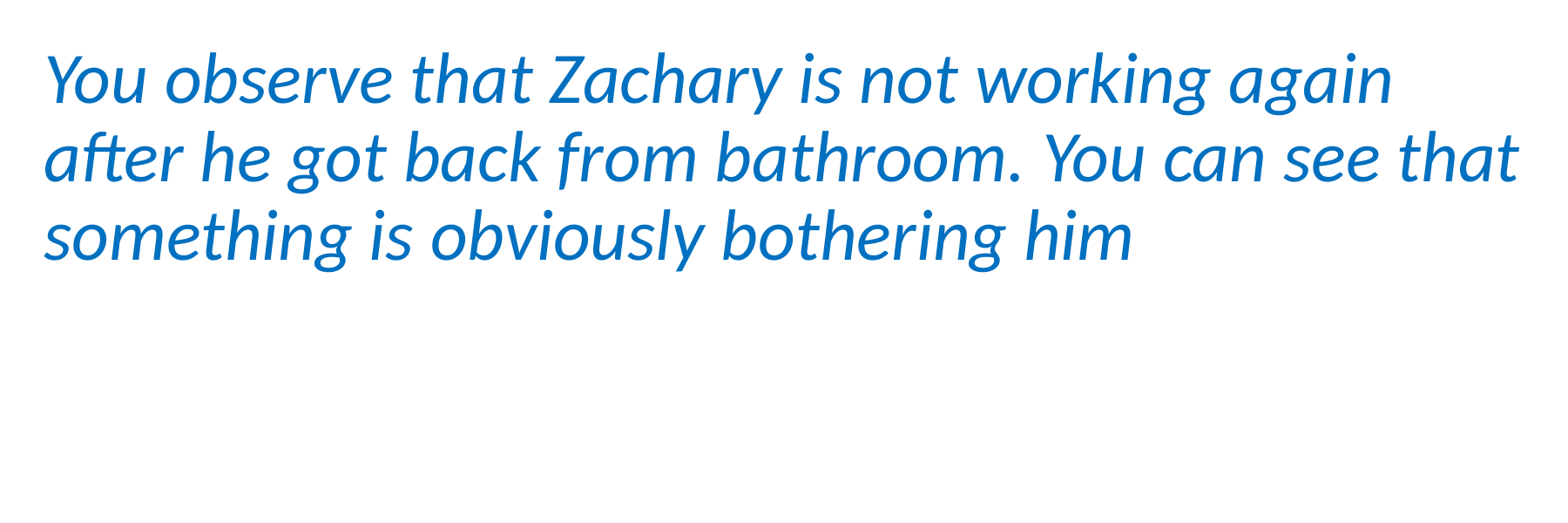

You observe that Zachary is not working again after he got back from bathroom. You can see that something is obviously bothering him